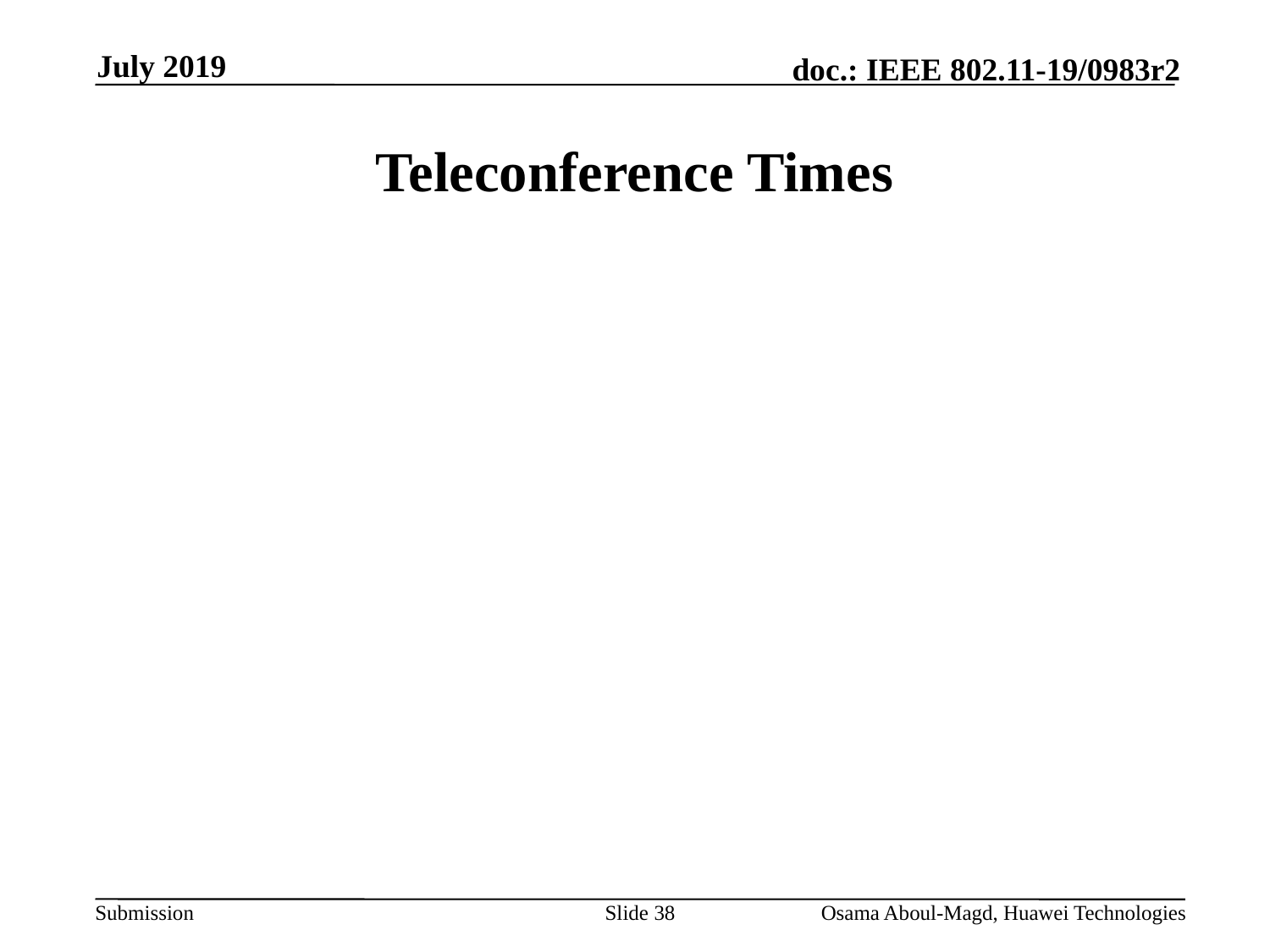

July 2019
# Teleconference Times

Slide 38
Osama Aboul-Magd, Huawei Technologies